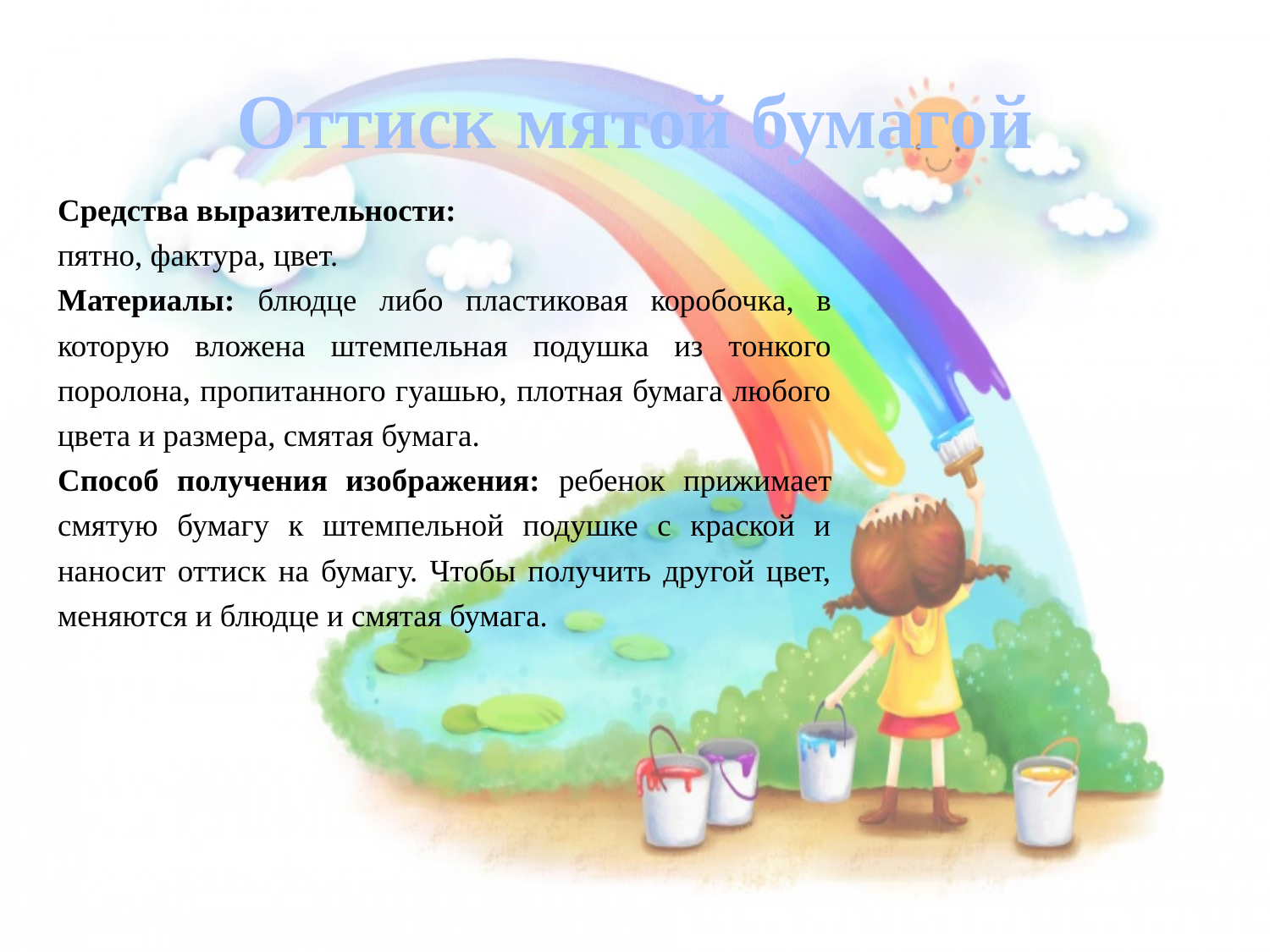

# Оттиск мятой бумагой
Средства выразительности:
пятно, фактура, цвет.
Материалы: блюдце либо пластиковая коробочка, в которую вложена штемпельная подушка из тонкого поролона, пропитанного гуашью, плотная бумага любого цвета и размера, смятая бумага.
Способ получения изображения: ребенок прижимает смятую бумагу к штемпельной подушке с краской и наносит оттиск на бумагу. Чтобы получить другой цвет, меняются и блюдце и смятая бумага.